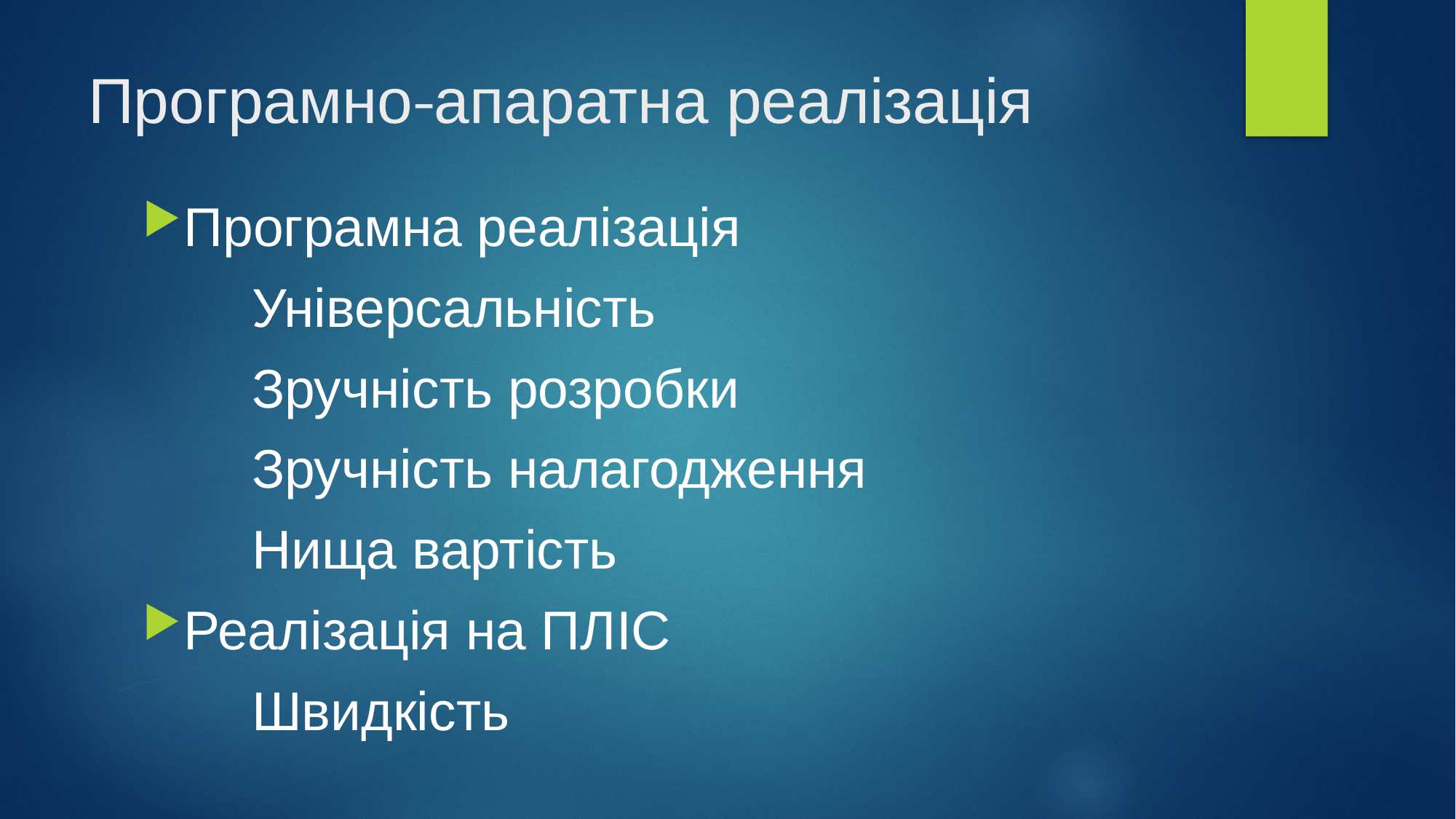

# Програмно-апаратна реалізація
Програмна реалізація
	Універсальність
	Зручність розробки
	Зручність налагодження
	Нища вартість
Реалізація на ПЛІС
	Швидкість